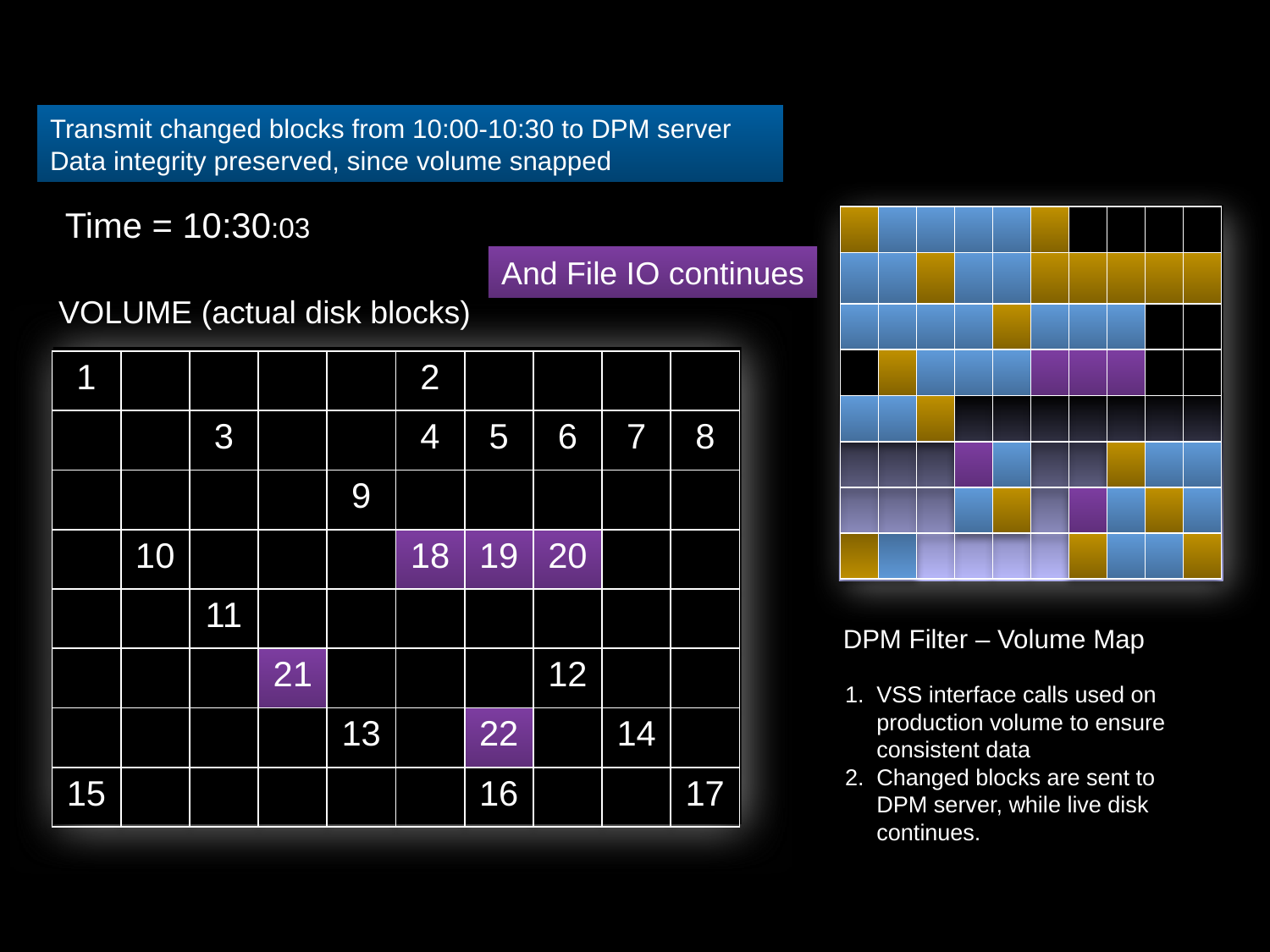

#
Transmit changed blocks from 10:00-10:30 to DPM server
Data integrity preserved, since volume snapped
Time = 10:30:03

|  |  |  |  |  |  |  |  |  |  |
| --- | --- | --- | --- | --- | --- | --- | --- | --- | --- |
|  |  |  |  |  |  |  |  |  |  |
|  |  |  |  |  |  |  |  |  |  |
|  |  |  |  |  |  |  |  |  |  |
|  |  |  |  |  |  |  |  |  |  |
|  |  |  |  |  |  |  |  |  |  |
|  |  |  |  |  |  |  |  |  |  |
|  |  |  |  |  |  |  |  |  |  |
And File IO continues
VOLUME (actual disk blocks)

| 1 |  |  |  |  | 2 |  |  |  |  |
| --- | --- | --- | --- | --- | --- | --- | --- | --- | --- |
|  |  | 3 |  |  | 4 | 5 | 6 | 7 | 8 |
|  |  |  |  | 9 |  |  |  |  |  |
|  | 10 |  |  |  | 18 | 19 | 20 |  |  |
|  |  | 11 |  |  |  |  |  |  |  |
|  |  |  | 21 |  |  |  | 12 |  |  |
|  |  |  |  | 13 |  | 22 |  | 14 |  |
| 15 |  |  |  |  |  | 16 |  |  | 17 |
DPM Filter – Volume Map
VSS interface calls used on production volume to ensure consistent data
Changed blocks are sent to DPM server, while live disk continues.